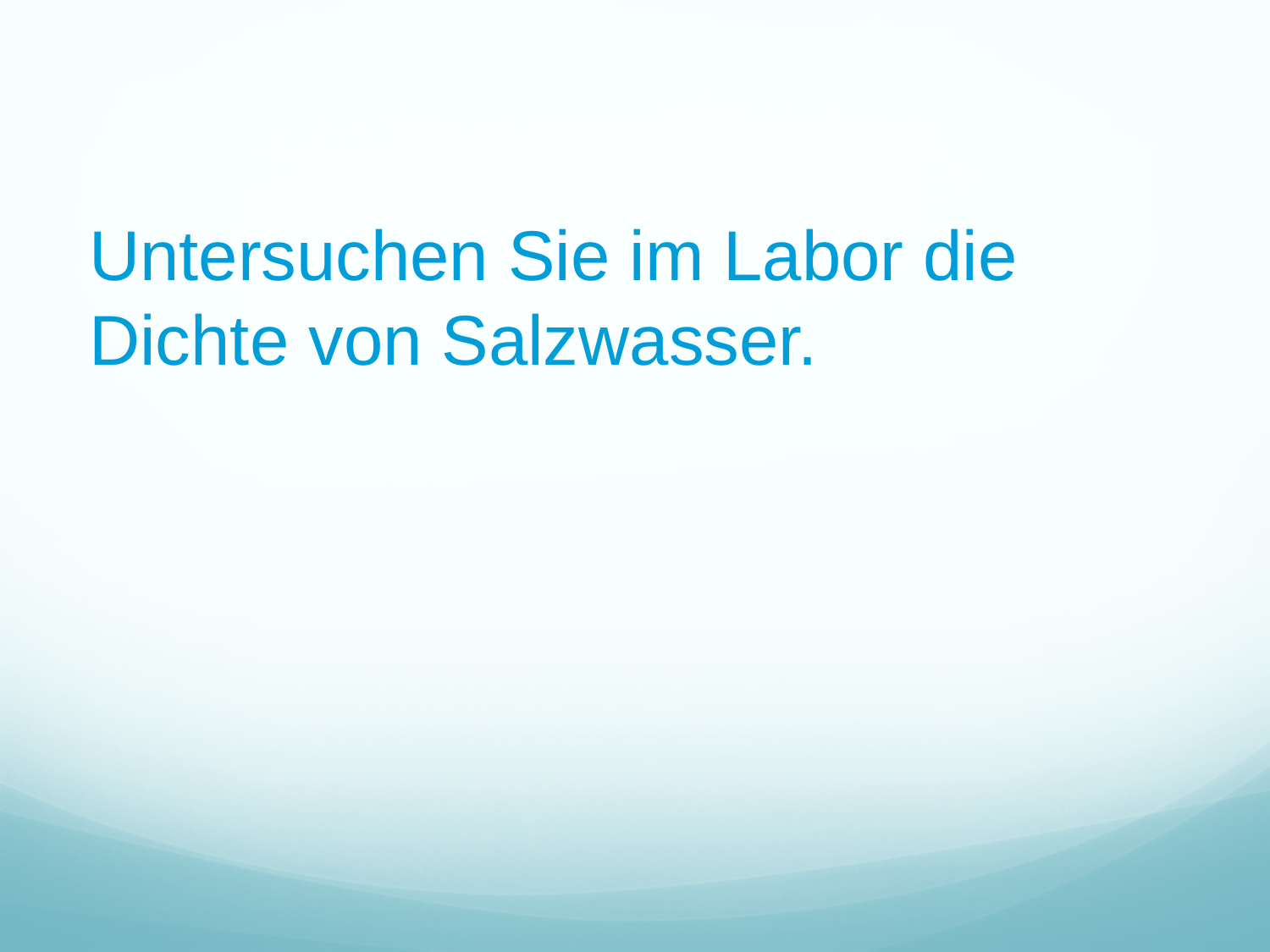

Untersuchen Sie im Labor die Dichte von Salzwasser.